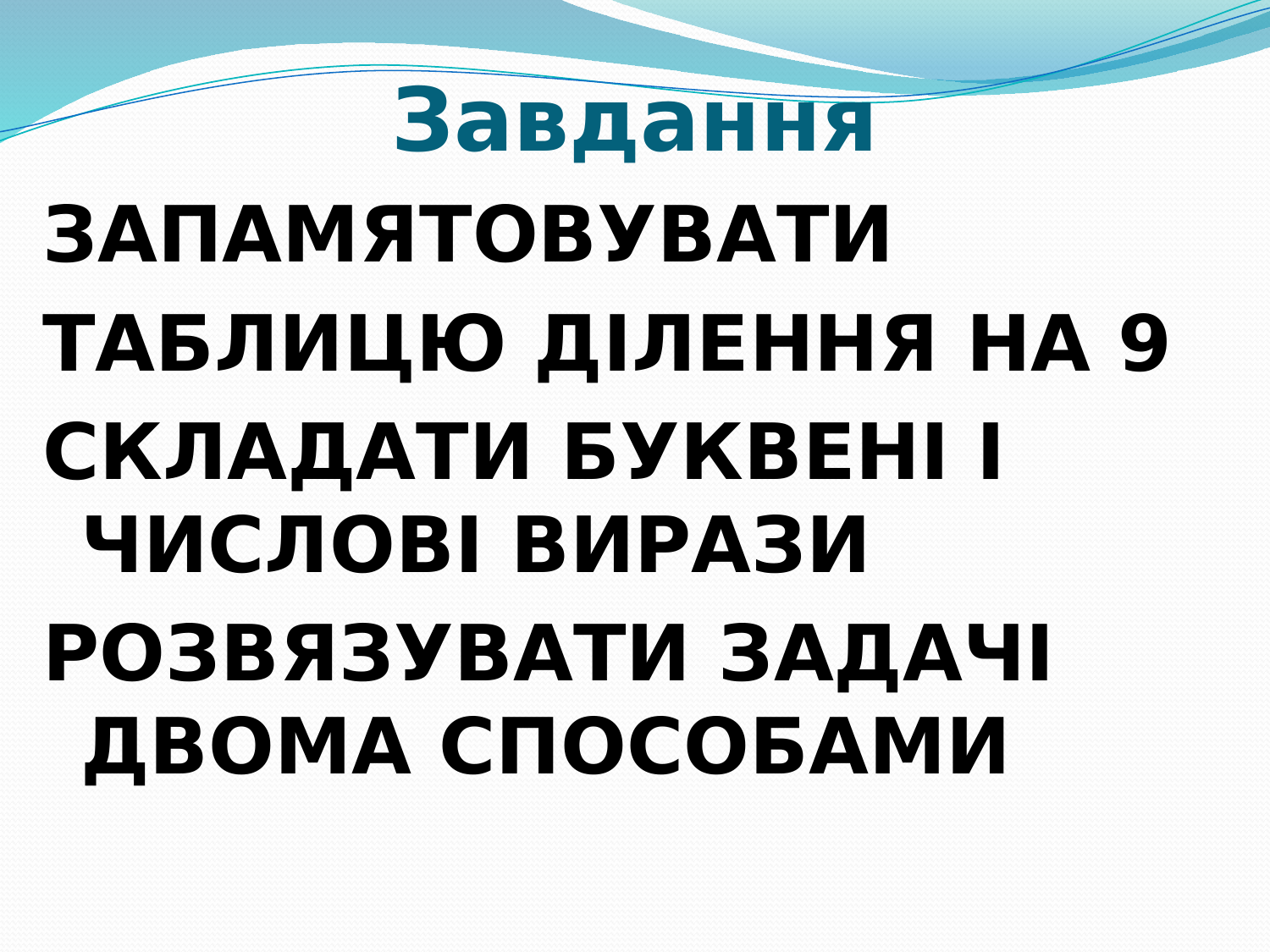

# Завдання
ЗАПАМЯТОВУВАТИ
ТАБЛИЦЮ ДІЛЕННЯ НА 9
СКЛАДАТИ БУКВЕНІ І ЧИСЛОВІ ВИРАЗИ
РОЗВЯЗУВАТИ ЗАДАЧІ ДВОМА СПОСОБАМИ